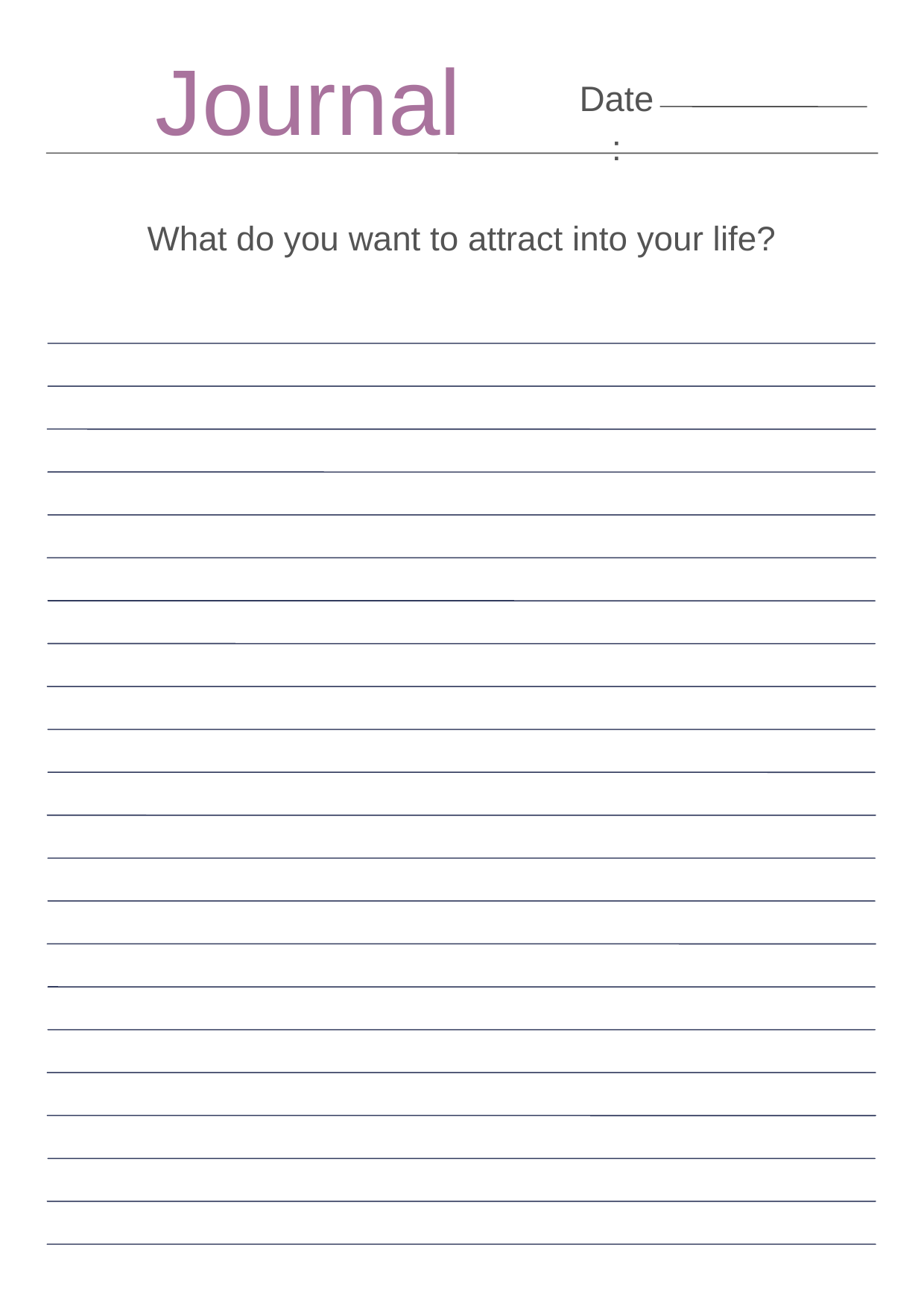

Journal
Date:

What do you want to attract into your life?